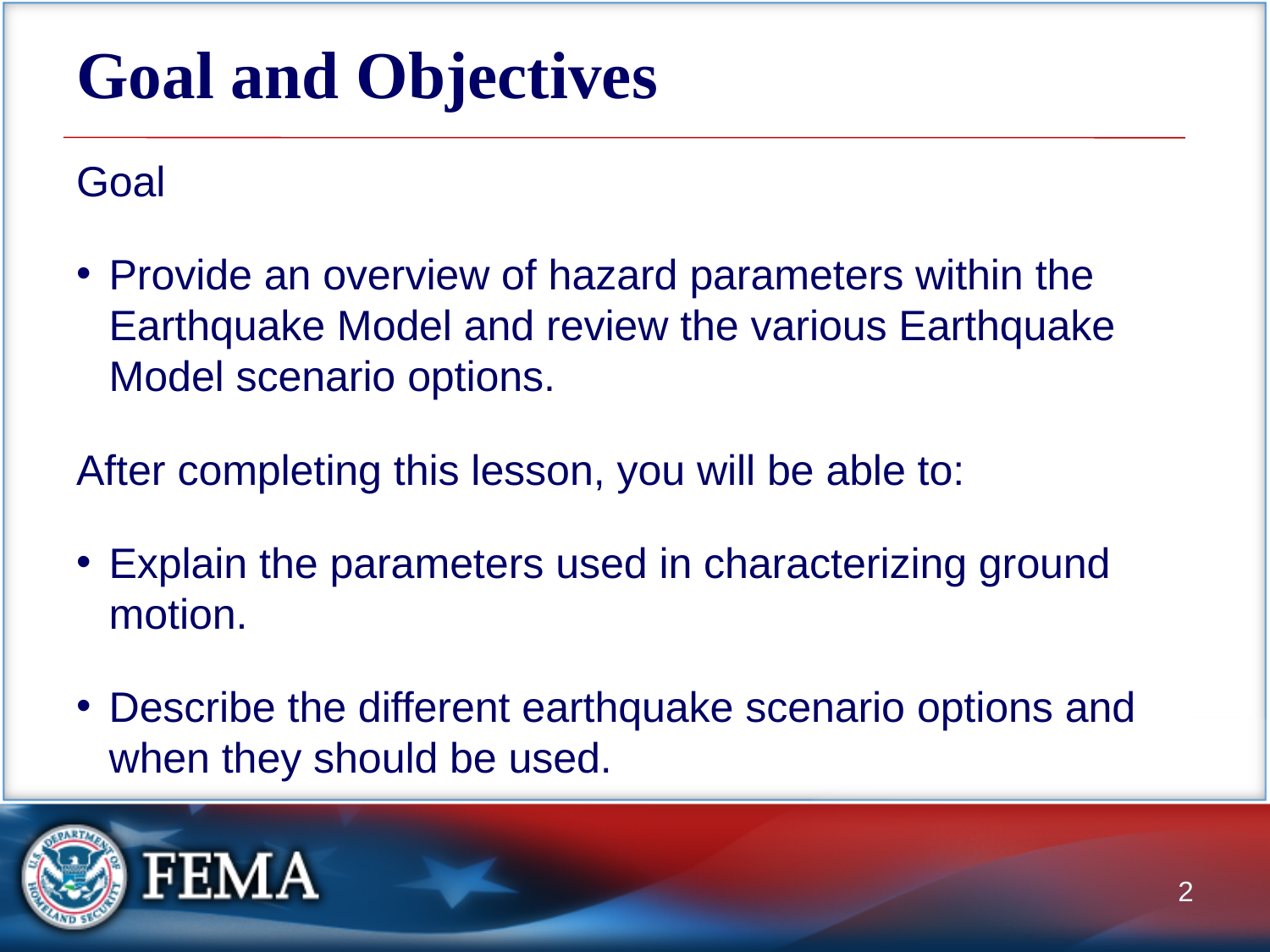

# Goal and Objectives
Goal
Provide an overview of hazard parameters within the Earthquake Model and review the various Earthquake Model scenario options.
After completing this lesson, you will be able to:
Explain the parameters used in characterizing ground motion.
Describe the different earthquake scenario options and when they should be used.
2